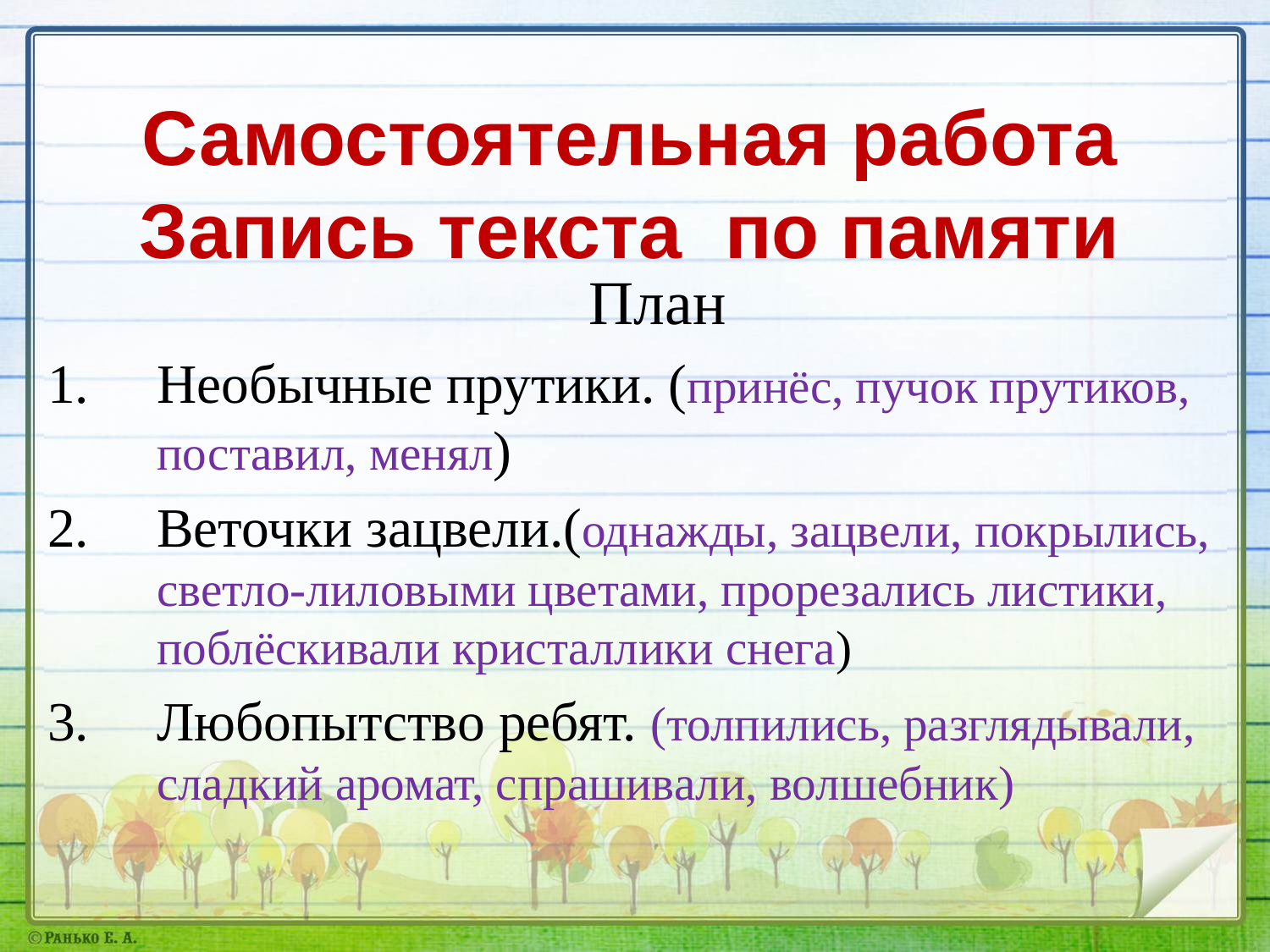

# Самостоятельная работа Запись текста  по памяти
    План
Необычные прутики. (принёс, пучок прутиков, поставил, менял)
Веточки зацвели.(однажды, зацвели, покрылись, светло-лиловыми цветами, прорезались листики, поблёскивали кристаллики снега)
Любопытство ребят. (толпились, разглядывали, сладкий аромат, спрашивали, волшебник)